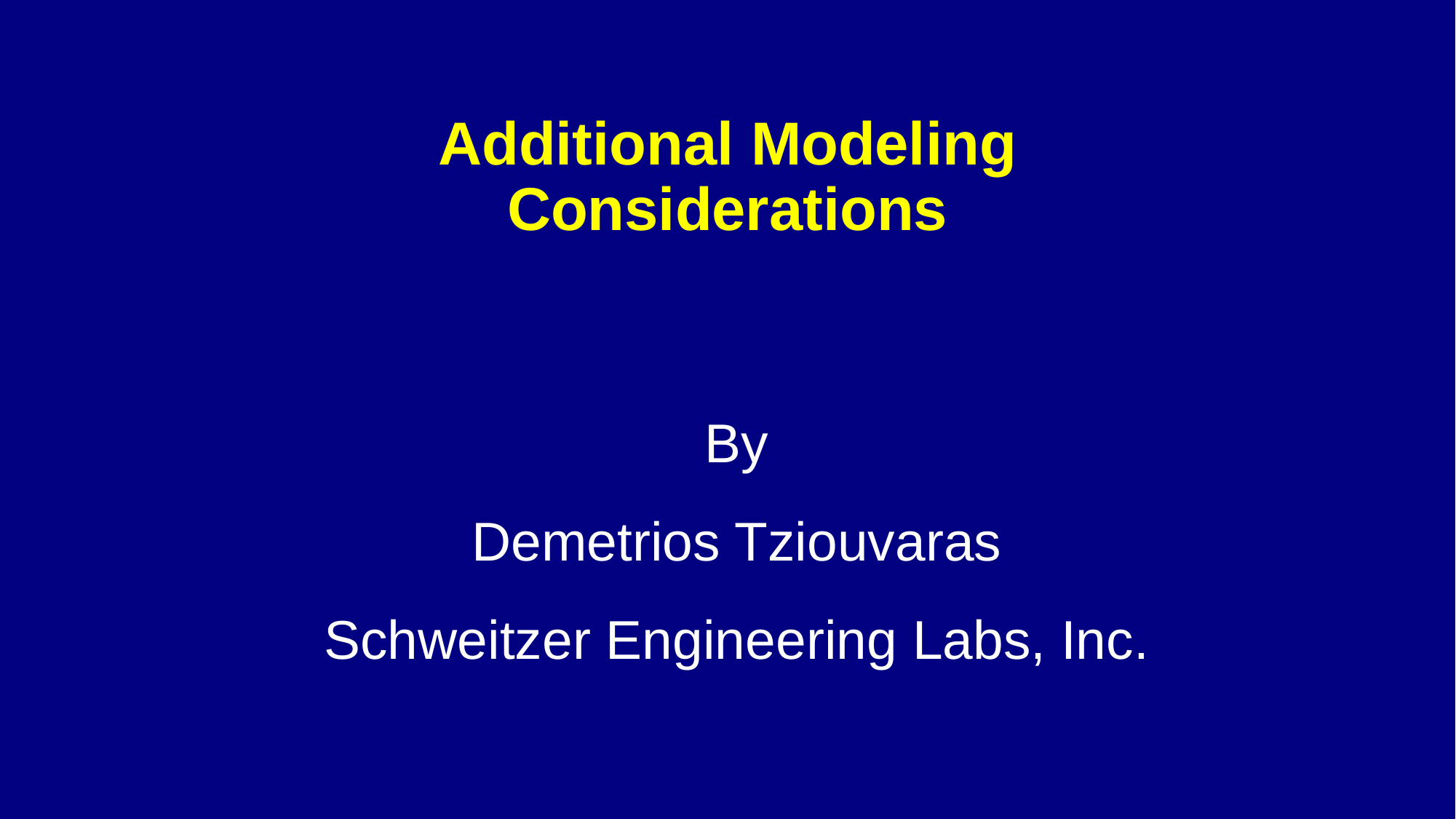

# Additional Modeling Considerations
By
Demetrios Tziouvaras
Schweitzer Engineering Labs, Inc.